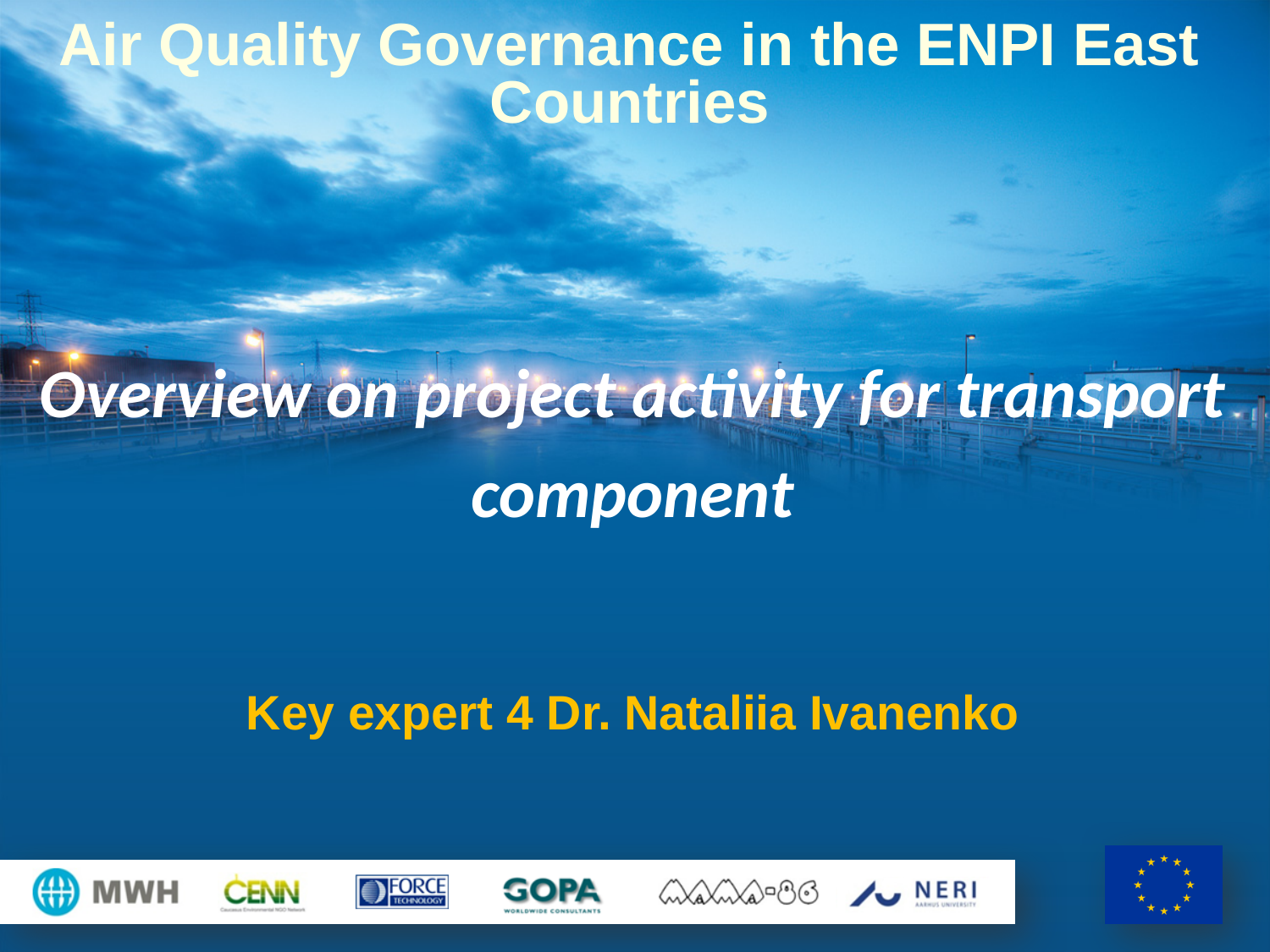

# Air Quality Governance in the ENPI East Countries
Overview on project activity for transport component

Key expert 4 Dr. Nataliia Ivanenko